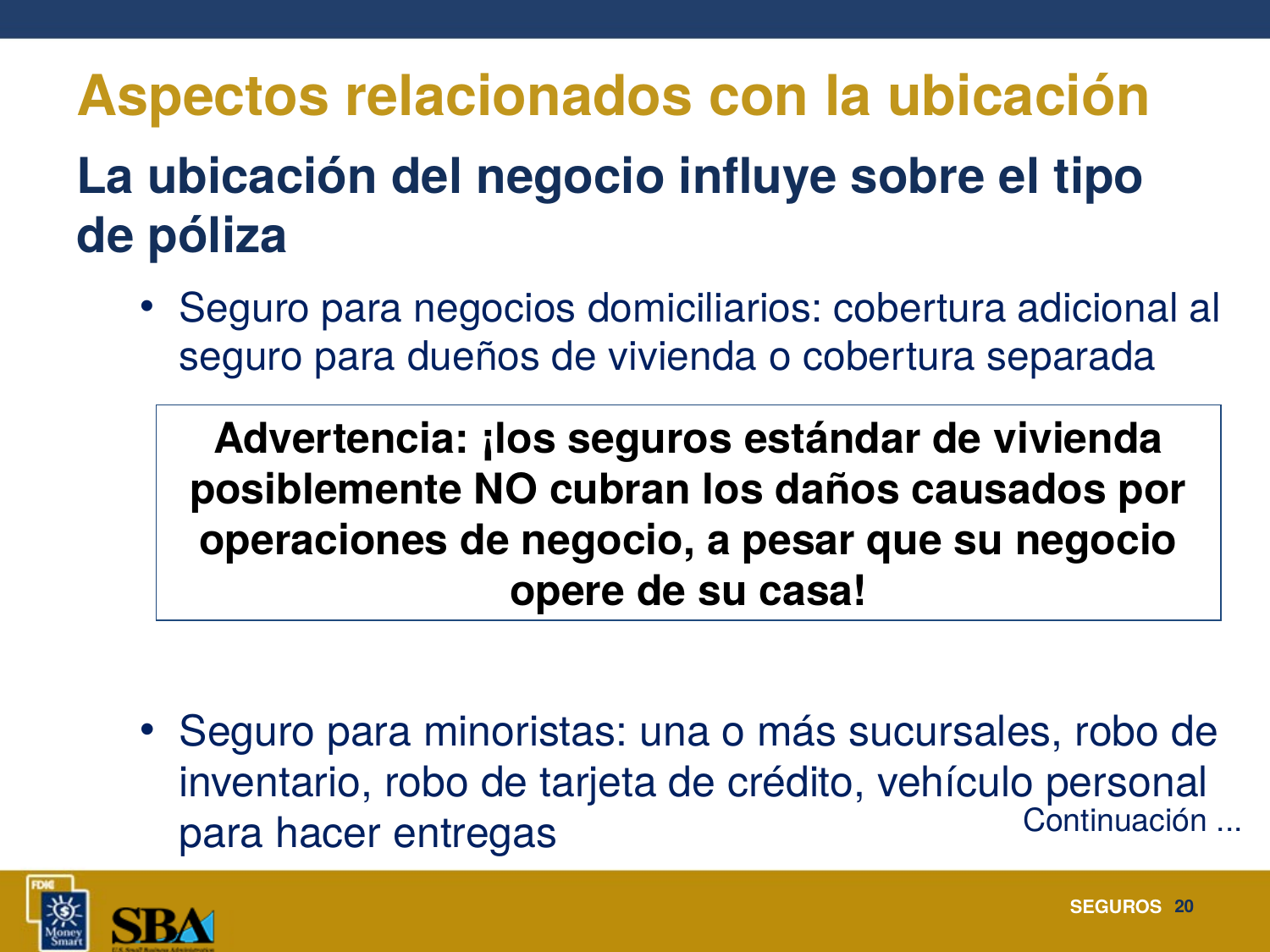

# Aspectos relacionados con la ubicación
La ubicación del negocio influye sobre el tipo
de póliza
Seguro para negocios domiciliarios: cobertura adicional al seguro para dueños de vivienda o cobertura separada

Seguro para minoristas: una o más sucursales, robo de inventario, robo de tarjeta de crédito, vehículo personal para hacer entregas
Advertencia: ¡los seguros estándar de vivienda posiblemente NO cubran los daños causados por operaciones de negocio, a pesar que su negocio opere de su casa!
Continuación ...